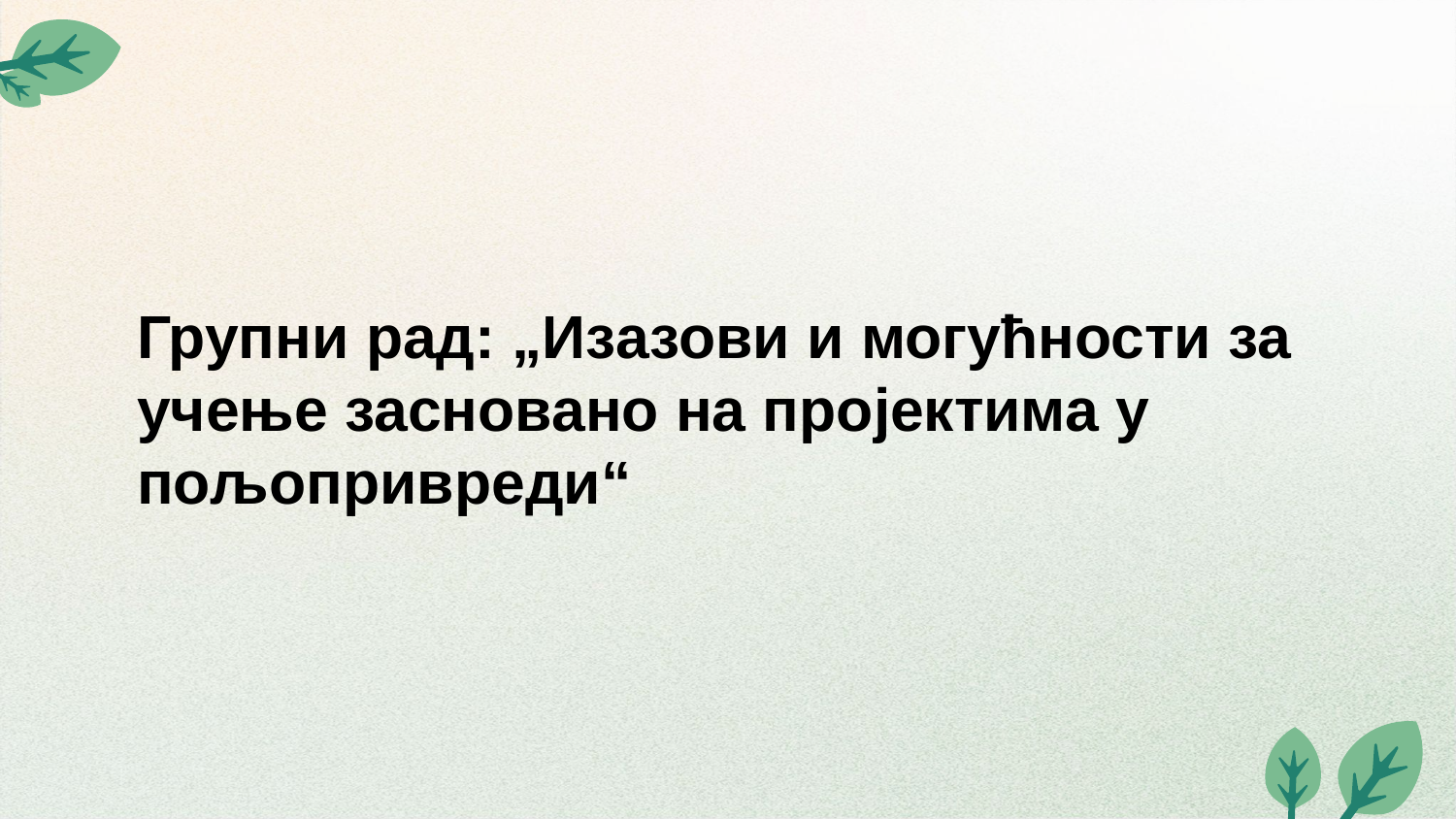

# Групни рад: „Изазови и могућности за учење засновано на пројектима у пољопривреди“